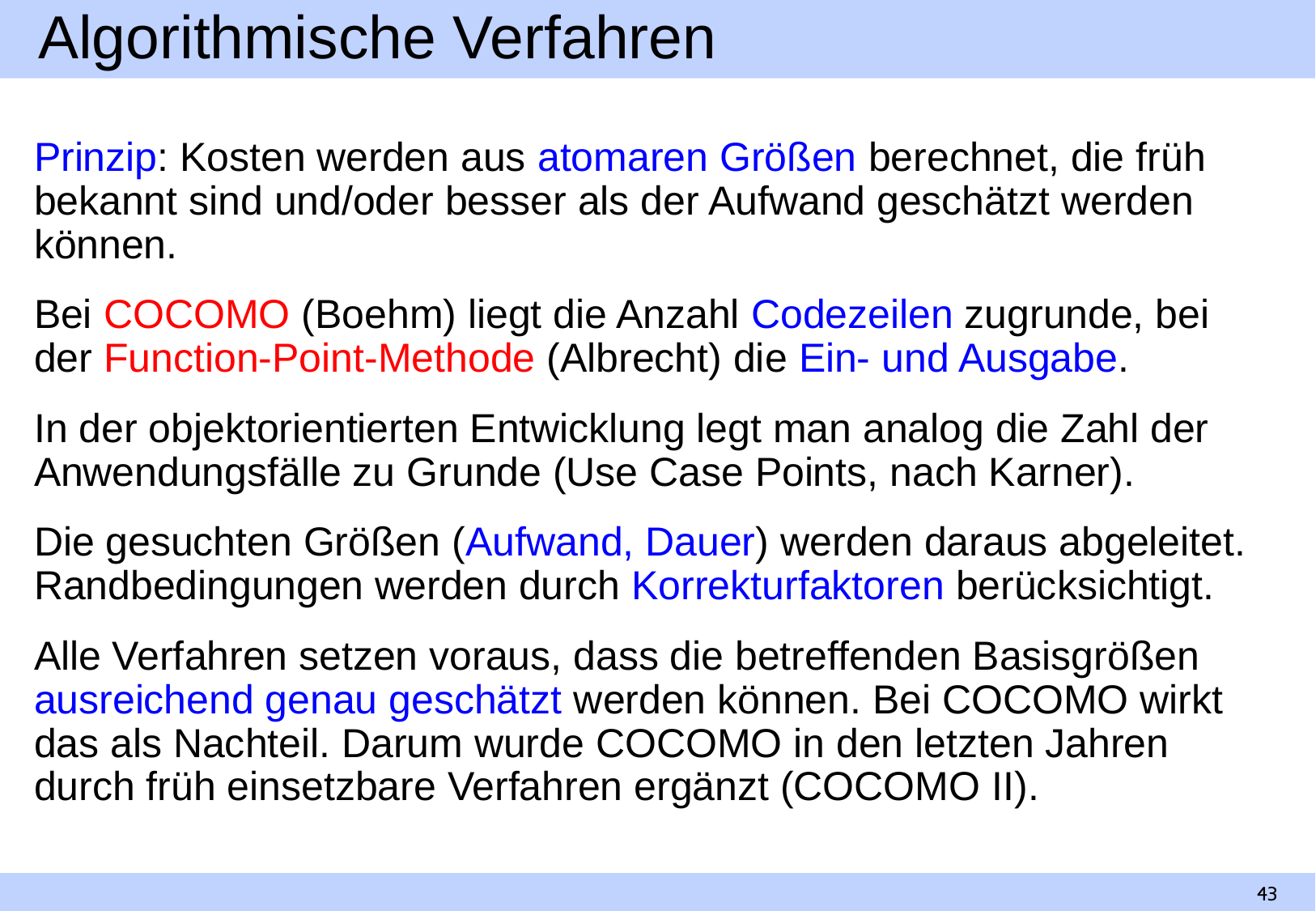

# Algorithmische Verfahren
Prinzip: Kosten werden aus atomaren Größen berechnet, die früh bekannt sind und/oder besser als der Aufwand geschätzt werden können.
Bei COCOMO (Boehm) liegt die Anzahl Codezeilen zugrunde, bei der Function-Point-Methode (Albrecht) die Ein- und Ausgabe.
In der objektorientierten Entwicklung legt man analog die Zahl der Anwendungsfälle zu Grunde (Use Case Points, nach Karner).
Die gesuchten Größen (Aufwand, Dauer) werden daraus abgeleitet. Randbedingungen werden durch Korrekturfaktoren berücksichtigt.
Alle Verfahren setzen voraus, dass die betreffenden Basisgrößen ausreichend genau geschätzt werden können. Bei COCOMO wirkt das als Nachteil. Darum wurde COCOMO in den letzten Jahren durch früh einsetzbare Verfahren ergänzt (COCOMO II).

43